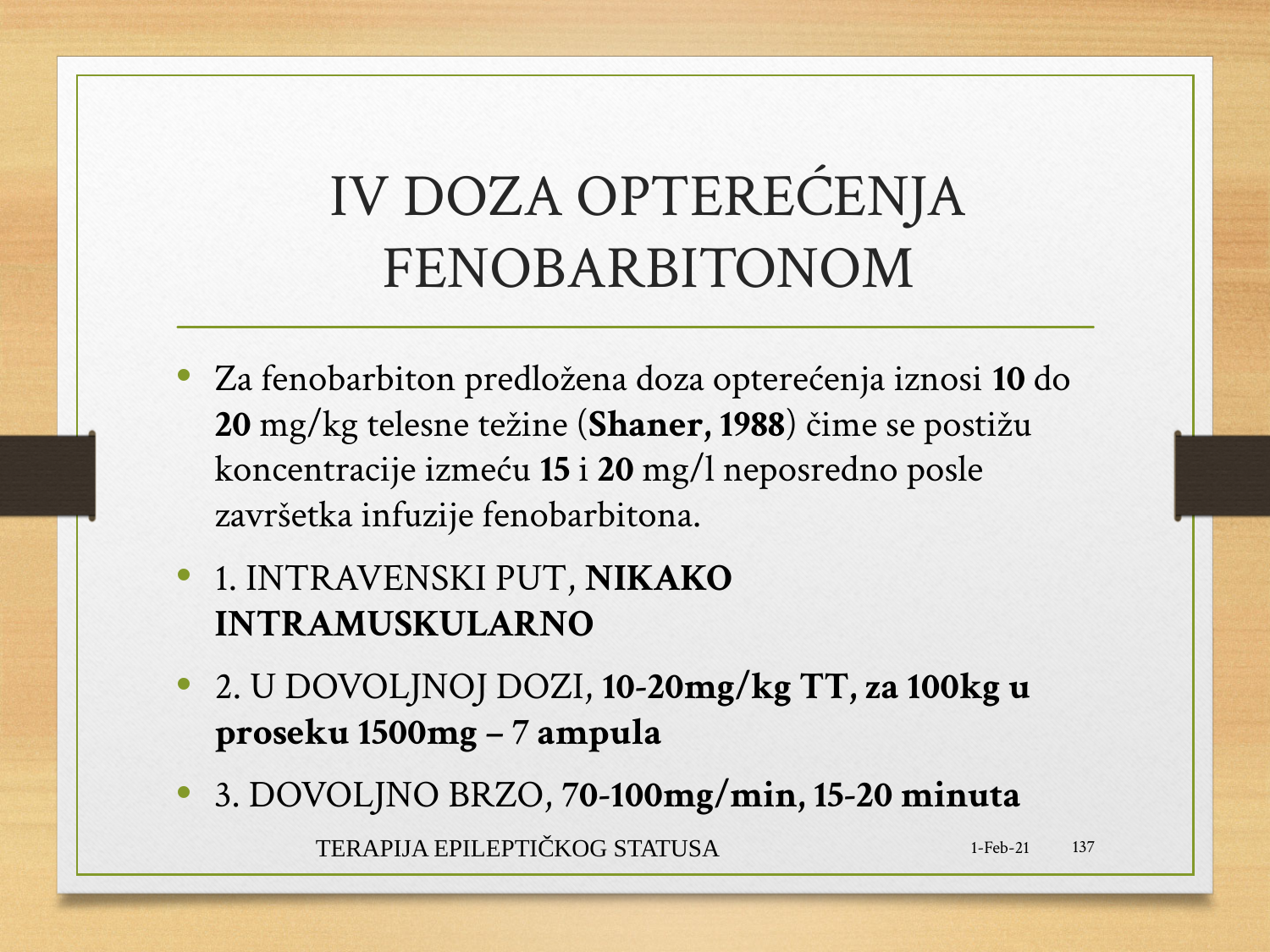

# IV DOZA OPTEREĆENJA FENOBARBITONOM
Za fenobarbiton predložena doza opterećenja iznosi 10 do 20 mg/kg telesne težine (Shaner, 1988) čime se postižu koncentracije izmeću 15 i 20 mg/l neposredno posle završetka infuzije fenobarbitona.
1. INTRAVENSKI PUT, NIKAKO INTRAMUSKULARNO
2. U DOVOLJNOJ DOZI, 10-20mg/kg TT, za 100kg u proseku 1500mg – 7 ampula
3. DOVOLJNO BRZO, 70-100mg/min, 15-20 minuta

TERAPIJA EPILEPTIČKOG STATUSA
1-Feb-21
137